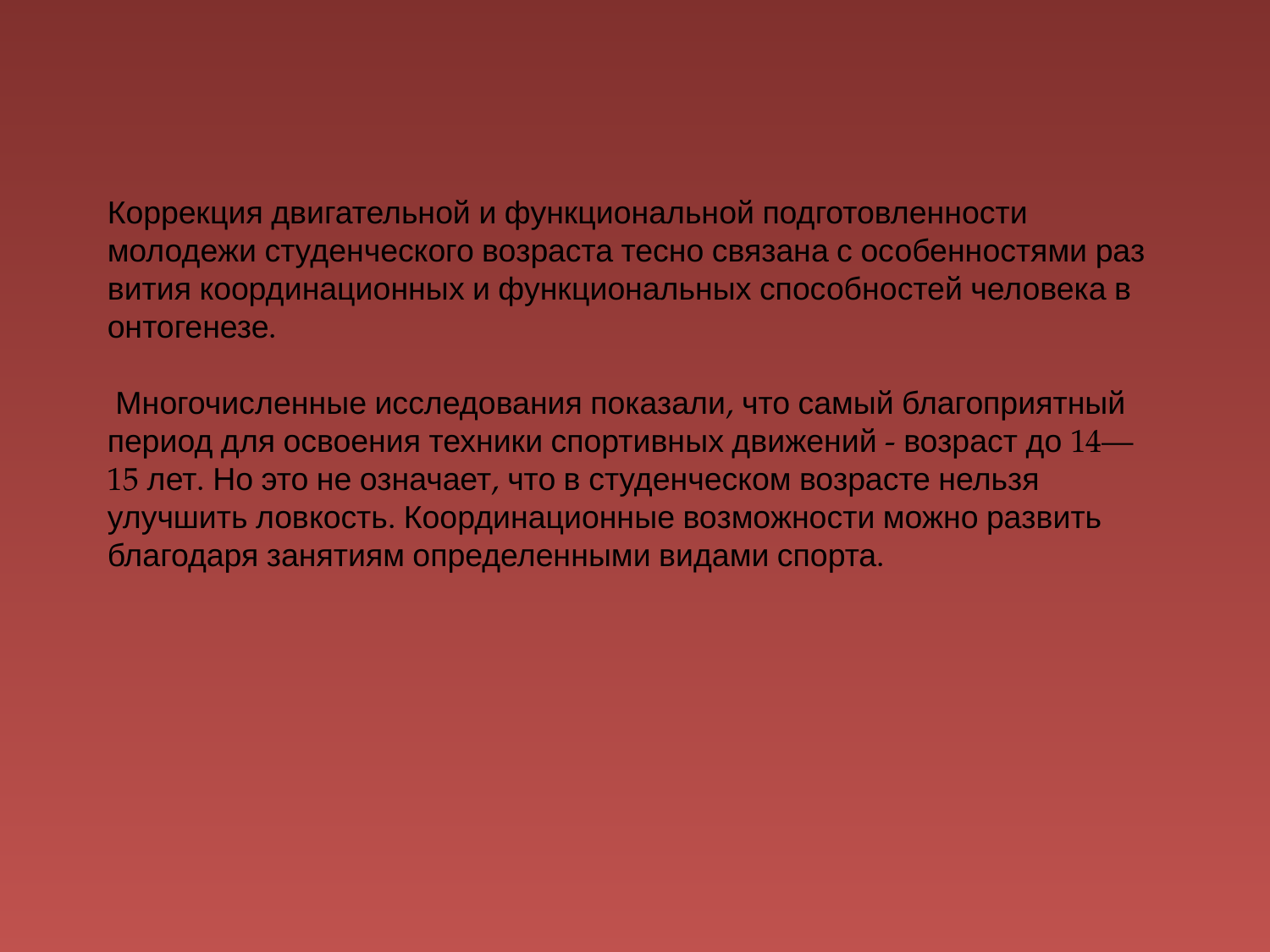

Коррекция двигательной и функциональной подготовленности молодежи студенческого возраста тесно связана с особенностями раз­вития координационных и функциональных способностей человека в онтогенезе.

 Многочисленные исследования показали, что самый бла­гоприятный период для освоения техники спортивных движений - возраст до 14—15 лет. Но это не означает, что в студенческом возрасте нельзя улучшить ловкость. Координационные возможности можно развить благодаря занятиям определенными видами спорта.